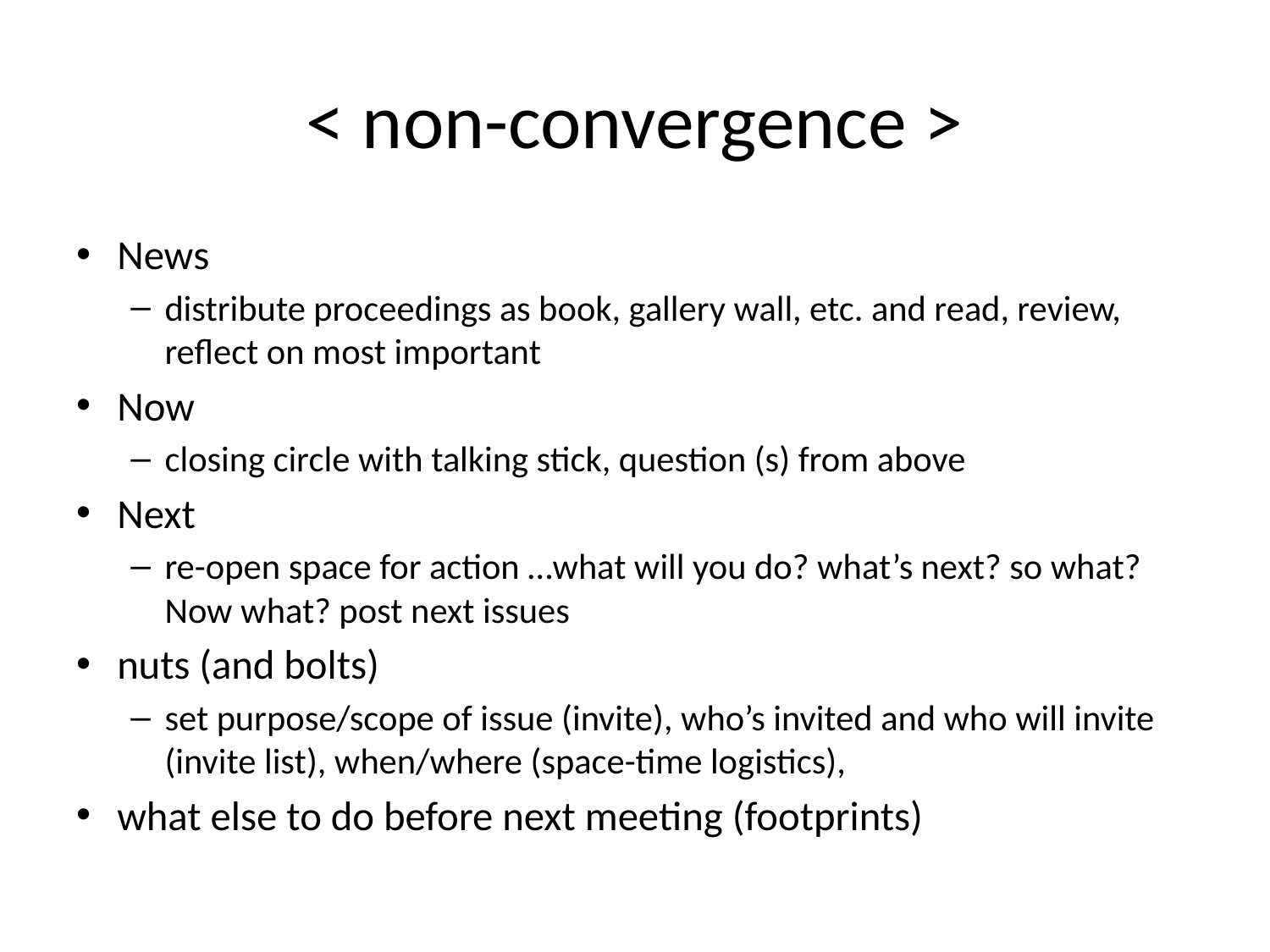

# < non-convergence >
News
distribute proceedings as book, gallery wall, etc. and read, review, reflect on most important
Now
closing circle with talking stick, question (s) from above
Next
re-open space for action …what will you do? what’s next? so what? Now what? post next issues
nuts (and bolts)
set purpose/scope of issue (invite), who’s invited and who will invite (invite list), when/where (space-time logistics),
what else to do before next meeting (footprints)